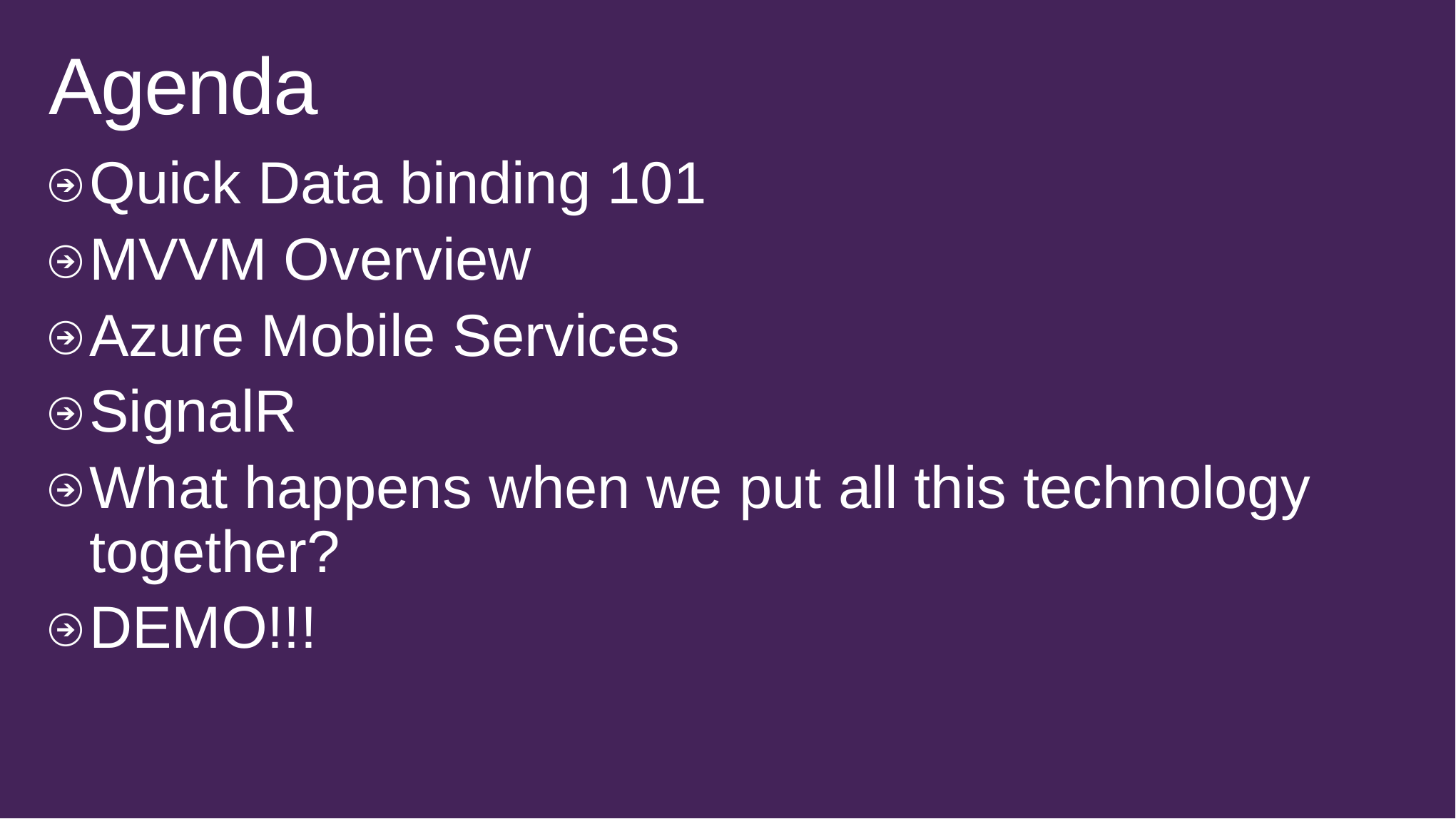

# Agenda
Quick Data binding 101
MVVM Overview
Azure Mobile Services
SignalR
What happens when we put all this technology together?
DEMO!!!